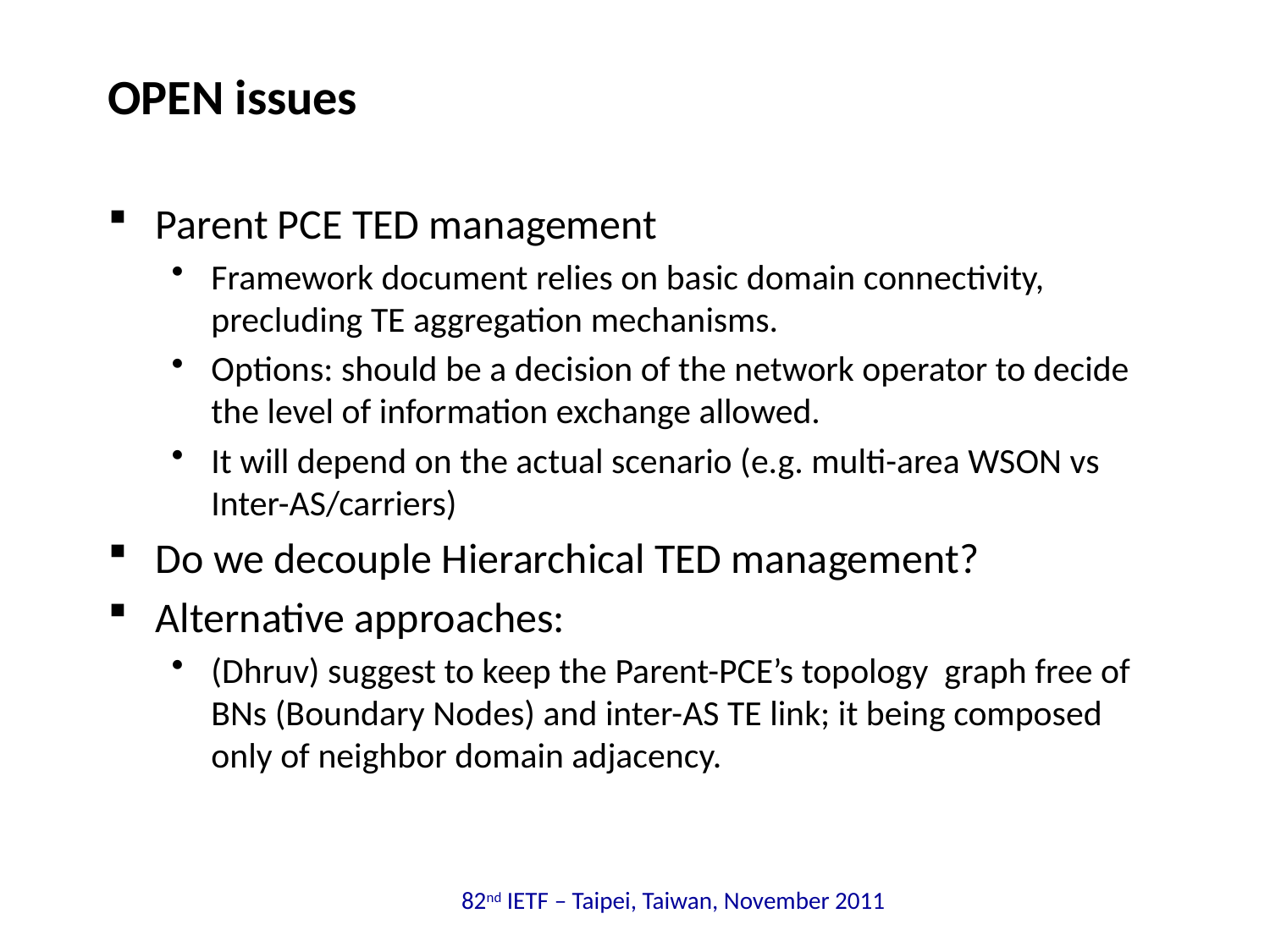

# OPEN issues
Parent PCE TED management
Framework document relies on basic domain connectivity, precluding TE aggregation mechanisms.
Options: should be a decision of the network operator to decide the level of information exchange allowed.
It will depend on the actual scenario (e.g. multi-area WSON vs Inter-AS/carriers)
Do we decouple Hierarchical TED management?
Alternative approaches:
(Dhruv) suggest to keep the Parent-PCE’s topology  graph free of BNs (Boundary Nodes) and inter-AS TE link; it being composed only of neighbor domain adjacency.